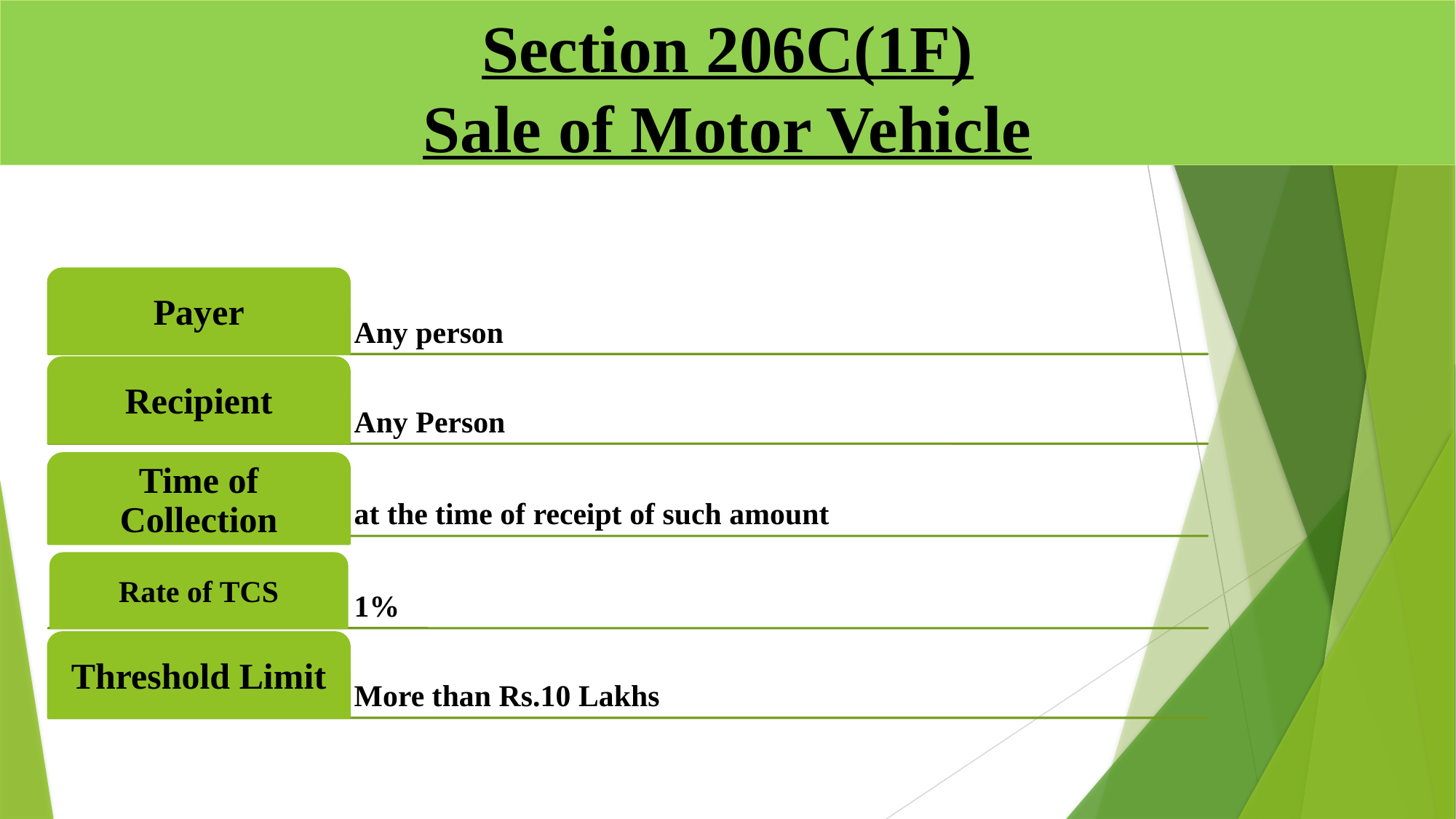

# Section 206C(1F) Sale of Motor Vehicle
Any person
Payer
Any Person
Recipient
at the time of receipt of such amount
Time of Collection
1%
Rate of TCS
More than Rs.10 Lakhs
Threshold Limit